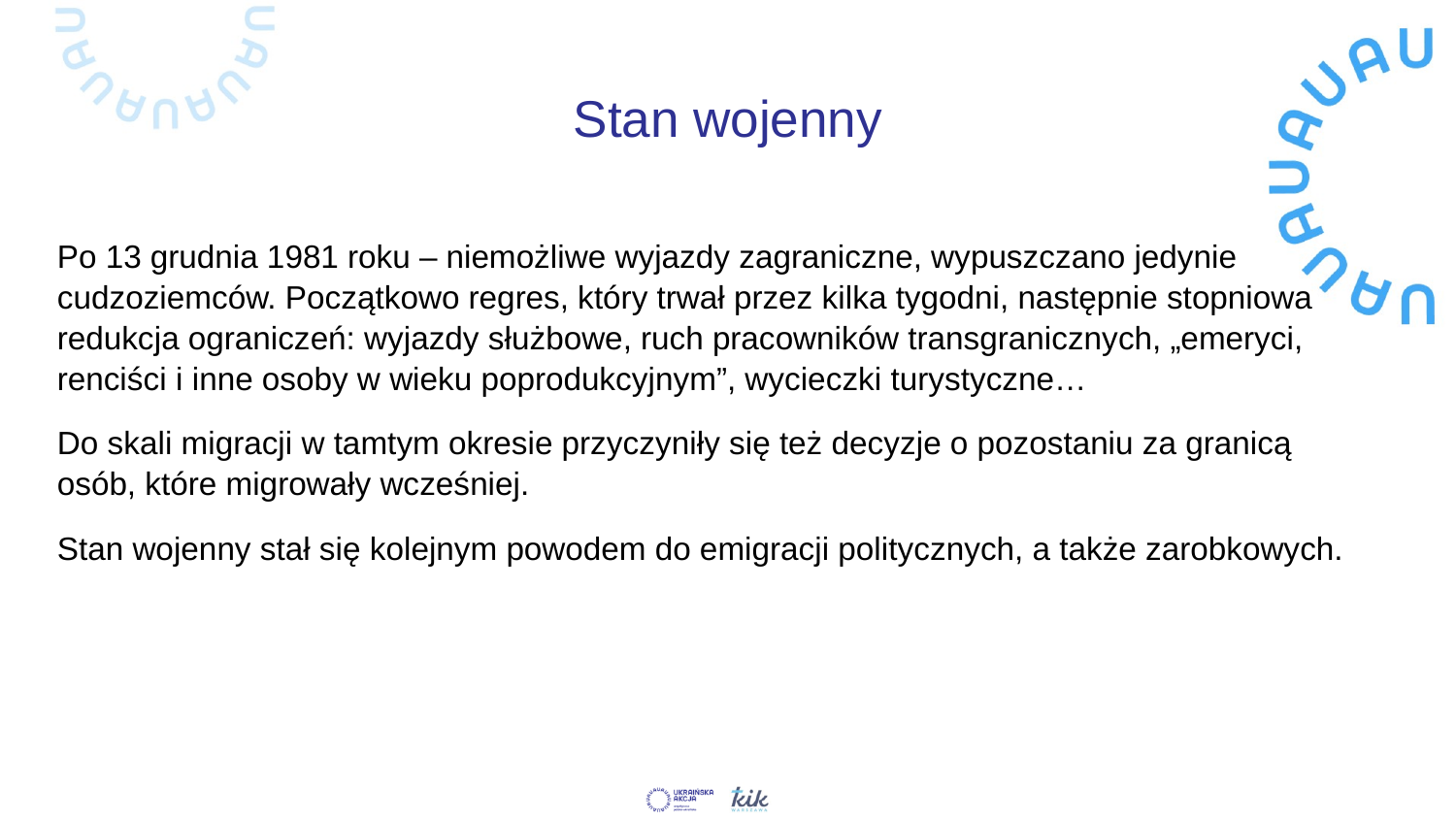

# Stan wojenny
Po 13 grudnia 1981 roku – niemożliwe wyjazdy zagraniczne, wypuszczano jedynie cudzoziemców. Początkowo regres, który trwał przez kilka tygodni, następnie stopniowa redukcja ograniczeń: wyjazdy służbowe, ruch pracowników transgranicznych, „emeryci, renciści i inne osoby w wieku poprodukcyjnym”, wycieczki turystyczne…
Do skali migracji w tamtym okresie przyczyniły się też decyzje o pozostaniu za granicą osób, które migrowały wcześniej.
Stan wojenny stał się kolejnym powodem do emigracji politycznych, a także zarobkowych.